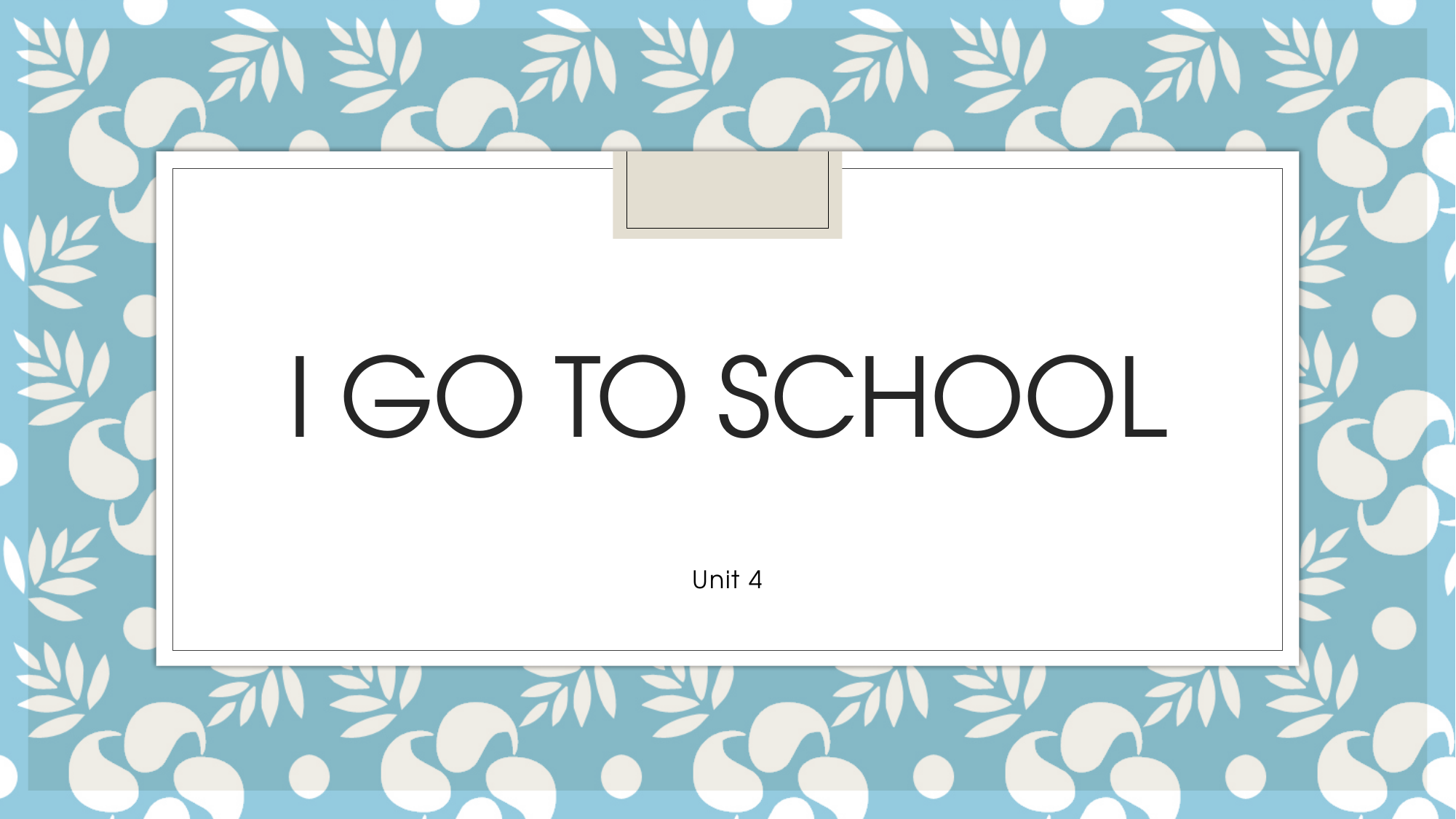

# I go to school
Unit 4